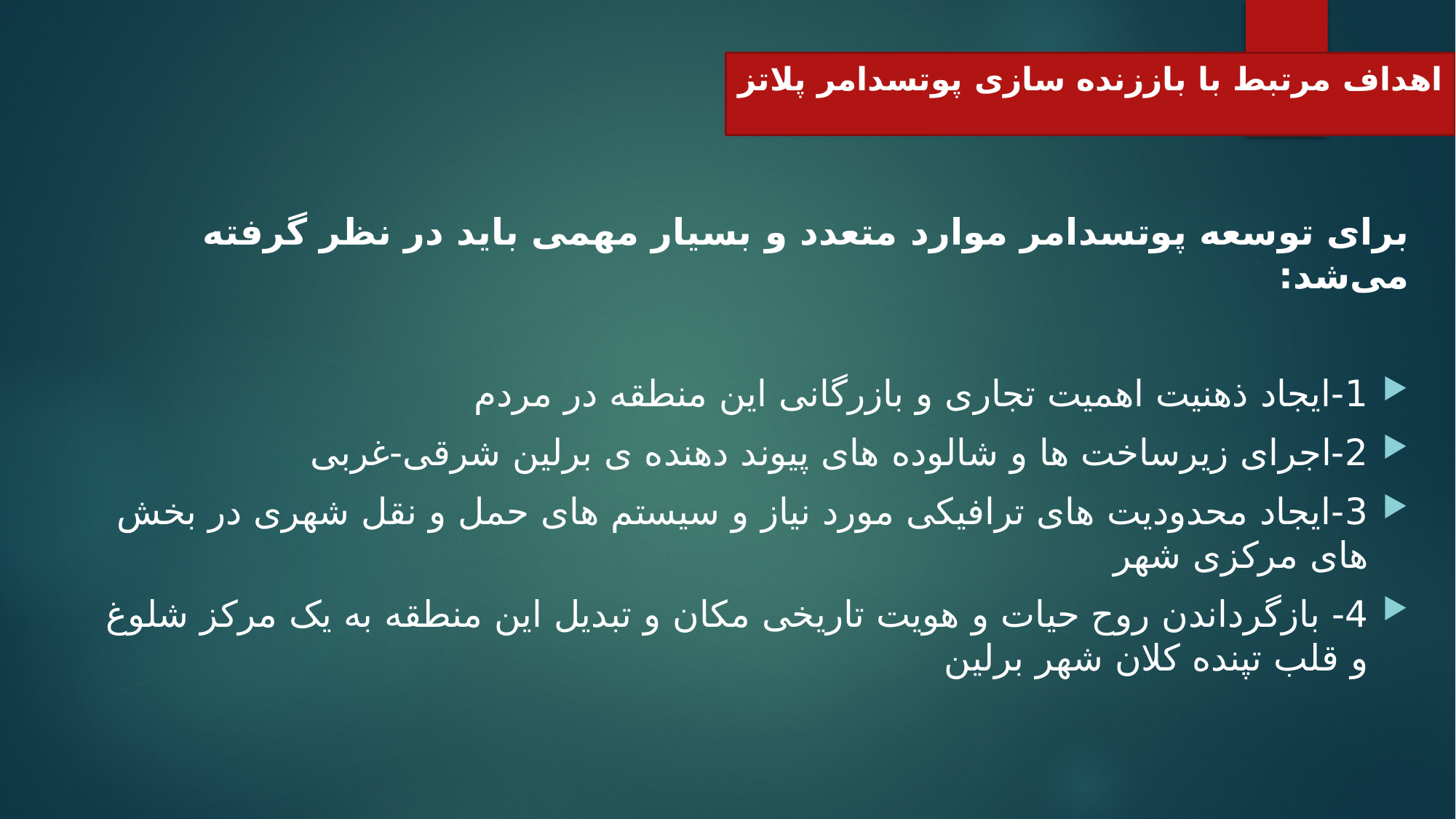

# اهداف مرتبط با باززنده سازی پوتسدامر پلاتز
برای توسعه پوتسدامر موارد متعدد و بسیار مهمی باید در نظر گرفته می‌شد:

1-ایجاد ذهنیت اهمیت تجاری و بازرگانی این منطقه در مردم
2-اجرای زیرساخت ها و شالوده های پیوند دهنده ی برلین شرقی-غربی
3-ایجاد محدودیت های ترافیکی مورد نیاز و سیستم های حمل و نقل شهری در بخش های مرکزی شهر
4- بازگرداندن روح حیات و هویت تاریخی مکان و تبدیل این منطقه به یک مرکز شلوغ و قلب تپنده کلان شهر برلین